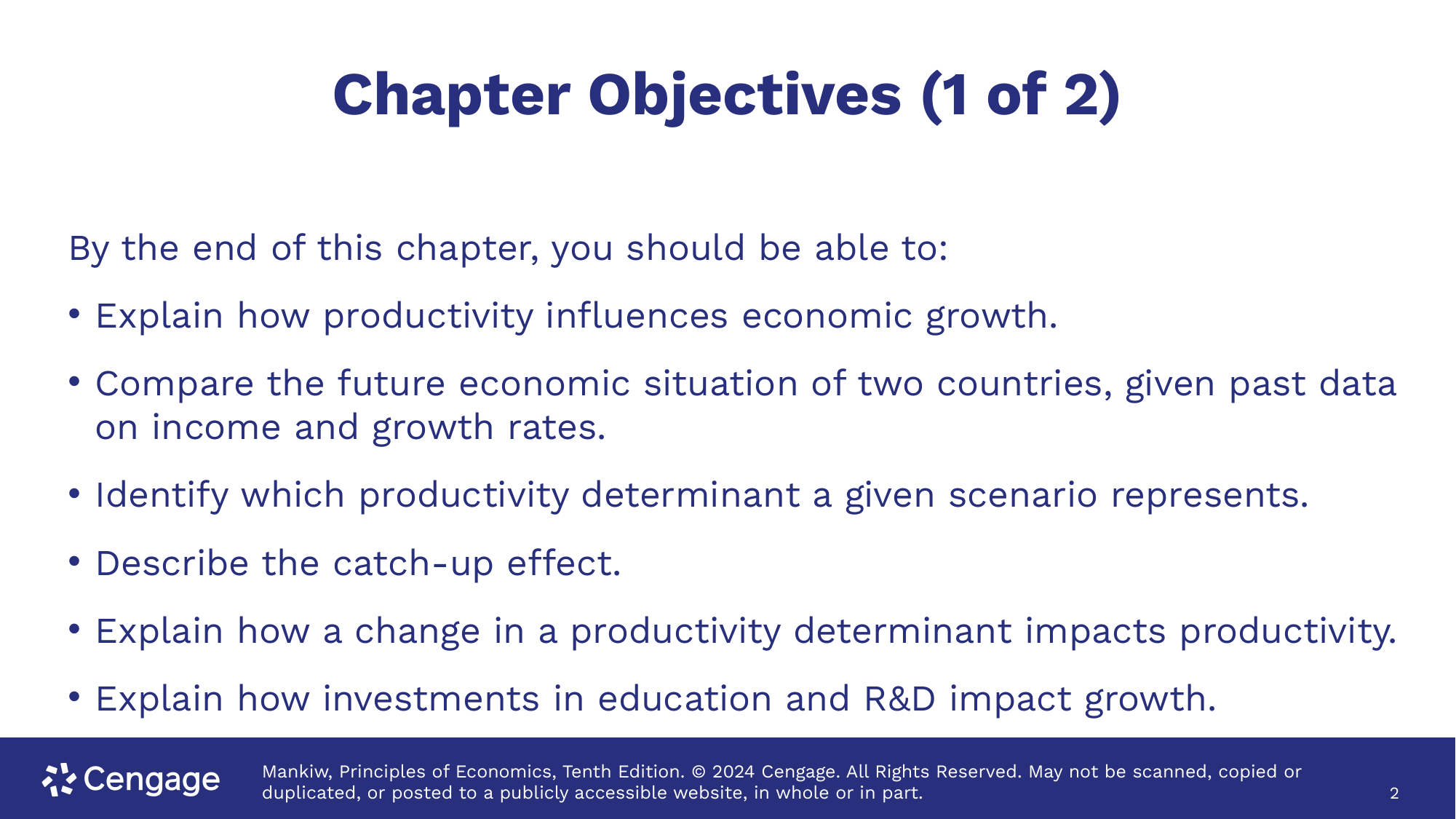

# Chapter Objectives (1 of 2)
By the end of this chapter, you should be able to:
Explain how productivity influences economic growth.
Compare the future economic situation of two countries, given past data on income and growth rates.
Identify which productivity determinant a given scenario represents.
Describe the catch-up effect.
Explain how a change in a productivity determinant impacts productivity.
Explain how investments in education and R&D impact growth.